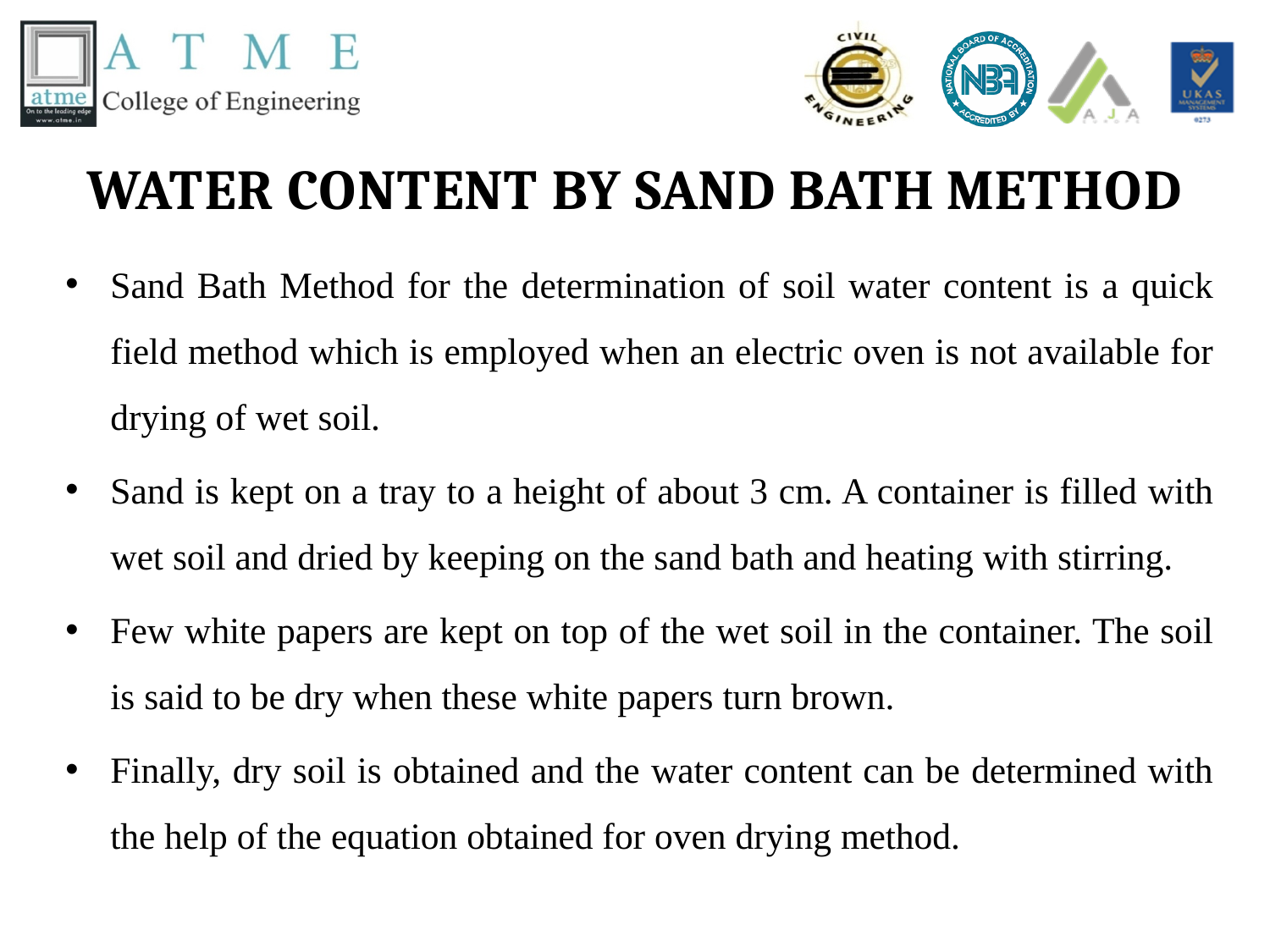

# WATER CONTENT BY SAND BATH METHOD
Sand Bath Method for the determination of soil water content is a quick field method which is employed when an electric oven is not available for drying of wet soil.
Sand is kept on a tray to a height of about 3 cm. A container is filled with wet soil and dried by keeping on the sand bath and heating with stirring.
Few white papers are kept on top of the wet soil in the container. The soil is said to be dry when these white papers turn brown.
Finally, dry soil is obtained and the water content can be determined with the help of the equation obtained for oven drying method.